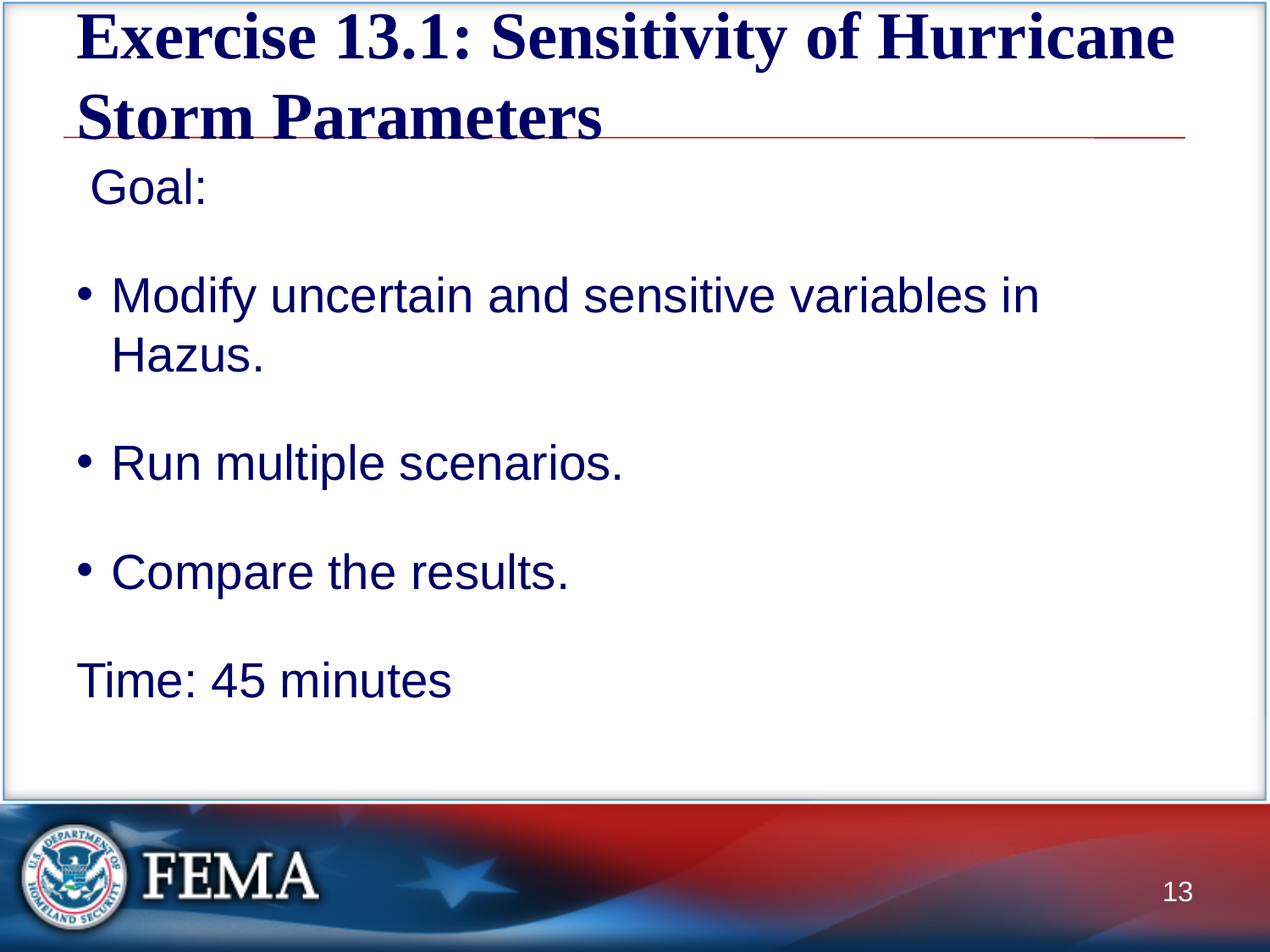

# Exercise 13.1: Sensitivity of Hurricane Storm Parameters
 Goal:
Modify uncertain and sensitive variables in Hazus.
Run multiple scenarios.
Compare the results.
Time: 45 minutes
13